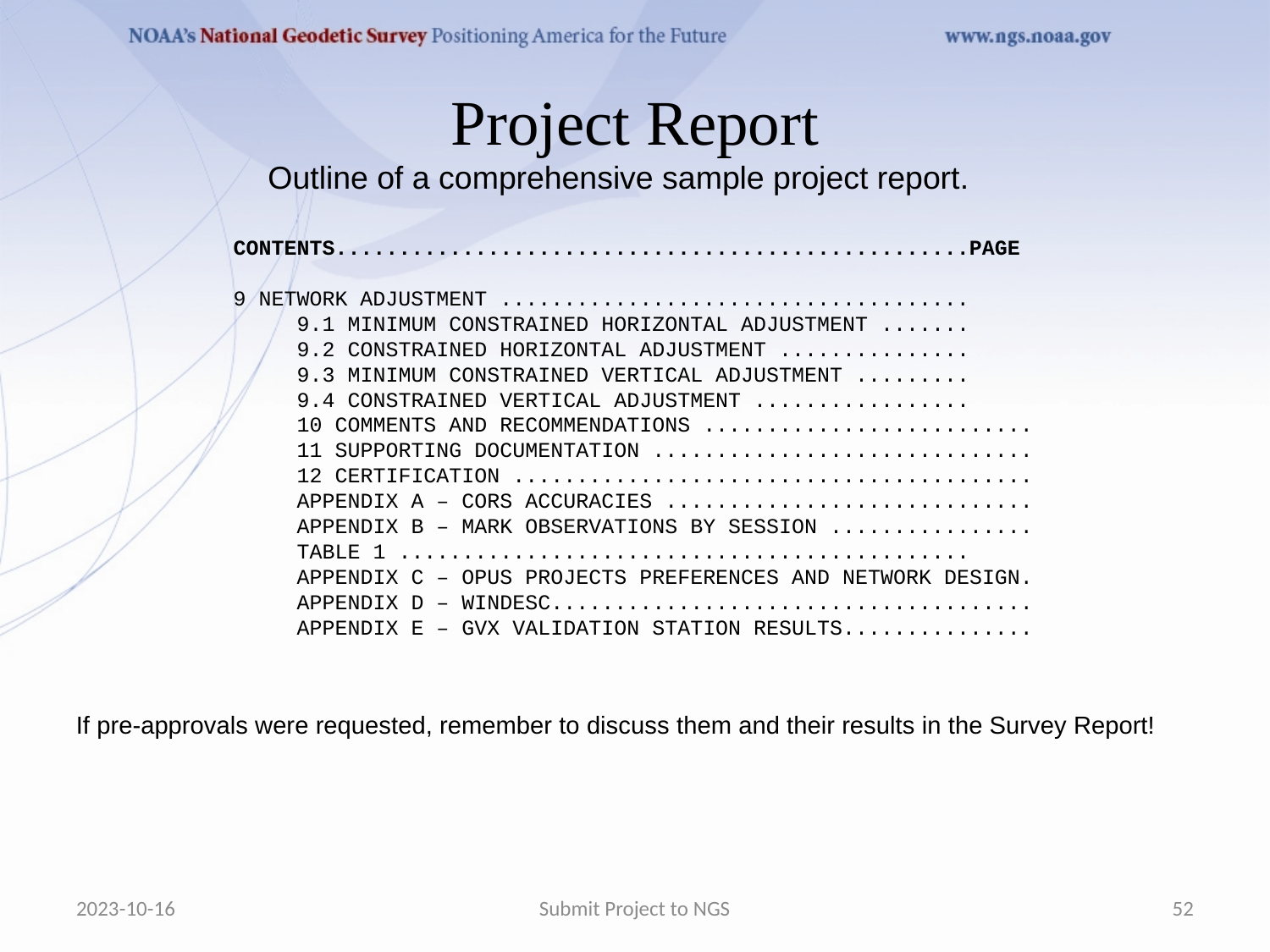

Project Report
Outline of a comprehensive sample project report.
CONTENTS..................................................PAGE

9 NETWORK ADJUSTMENT .....................................
9.1 MINIMUM CONSTRAINED HORIZONTAL ADJUSTMENT .......
9.2 CONSTRAINED HORIZONTAL ADJUSTMENT ...............
9.3 MINIMUM CONSTRAINED VERTICAL ADJUSTMENT .........
9.4 CONSTRAINED VERTICAL ADJUSTMENT .................
10 COMMENTS AND RECOMMENDATIONS ..........................
11 SUPPORTING DOCUMENTATION ..............................
12 CERTIFICATION .........................................
APPENDIX A – CORS ACCURACIES .............................
APPENDIX B – MARK OBSERVATIONS BY SESSION ................
TABLE 1 .............................................
APPENDIX C – OPUS PROJECTS PREFERENCES AND NETWORK DESIGN.
APPENDIX D – WINDESC......................................
APPENDIX E – GVX VALIDATION STATION RESULTS...............

If pre-approvals were requested, remember to discuss them and their results in the Survey Report!
2023-10-16
Submit Project to NGS
52